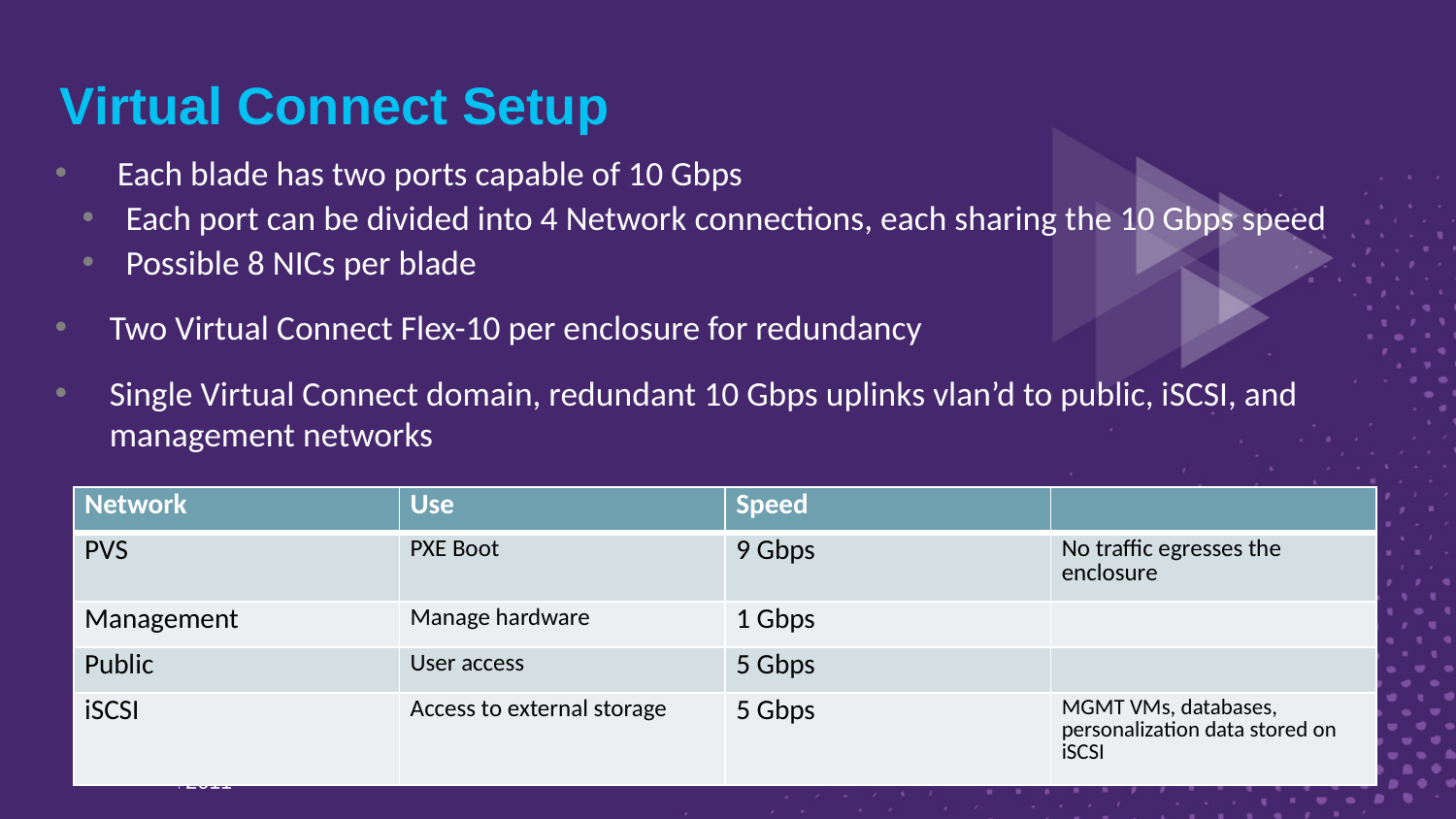

# Virtual Connect Setup
 Each blade has two ports capable of 10 Gbps
   Each port can be divided into 4 Network connections, each sharing the 10 Gbps speed
   Possible 8 NICs per blade
Two Virtual Connect Flex-10 per enclosure for redundancy
Single Virtual Connect domain, redundant 10 Gbps uplinks vlan’d to public, iSCSI, and management networks
| Network | Use | Speed |  |
| --- | --- | --- | --- |
| PVS | PXE Boot | 9 Gbps | No traffic egresses the enclosure |
| Management | Manage hardware | 1 Gbps |  |
| Public | User access | 5 Gbps |  |
| iSCSI | Access to external storage | 5 Gbps | MGMT VMs, databases, personalization data stored on iSCSI |